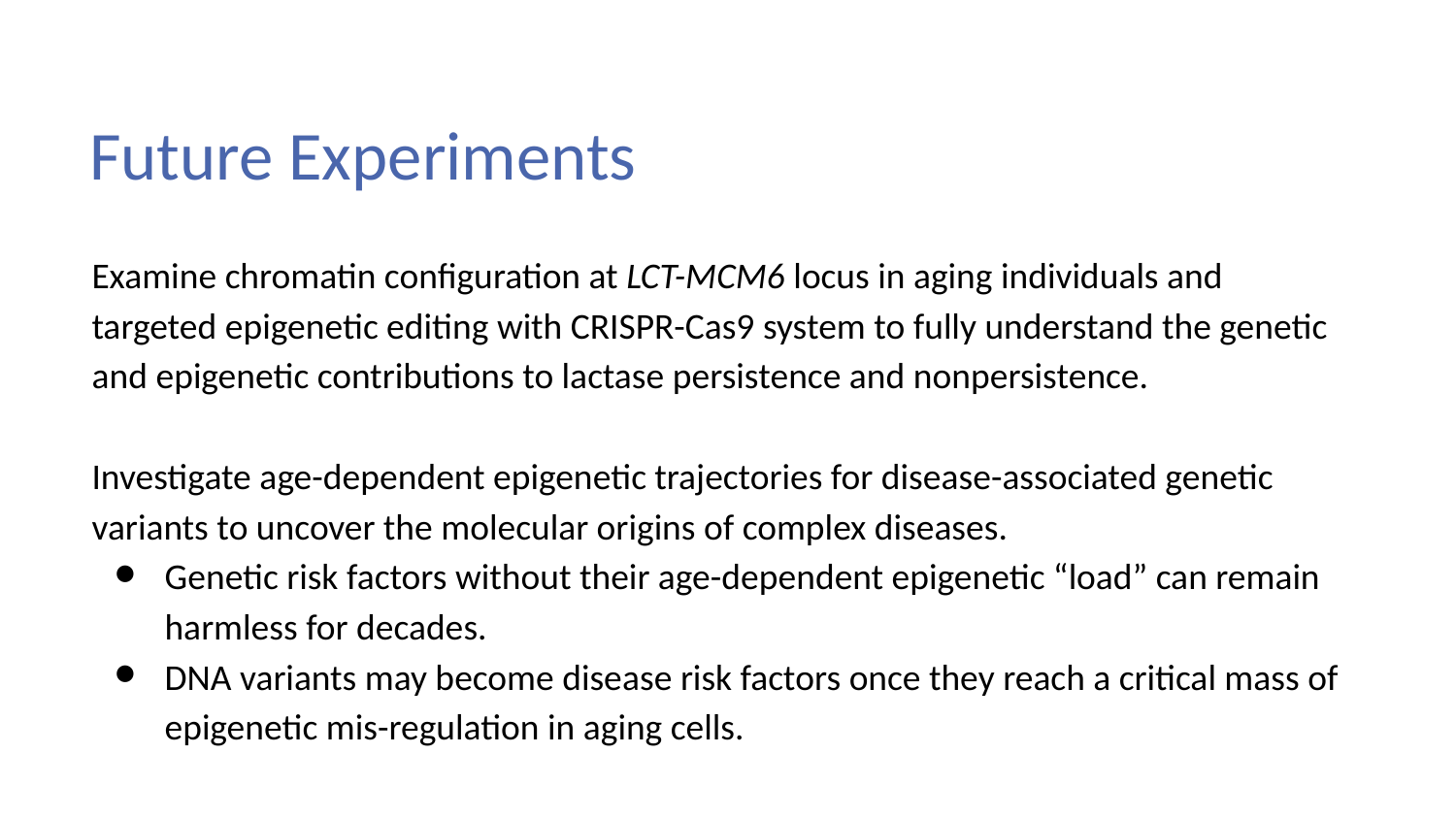

# Future Experiments
Examine chromatin configuration at LCT-MCM6 locus in aging individuals and targeted epigenetic editing with CRISPR-Cas9 system to fully understand the genetic and epigenetic contributions to lactase persistence and nonpersistence.

Investigate age-dependent epigenetic trajectories for disease-associated genetic variants to uncover the molecular origins of complex diseases.
Genetic risk factors without their age-dependent epigenetic “load” can remain harmless for decades.
DNA variants may become disease risk factors once they reach a critical mass of epigenetic mis-regulation in aging cells.